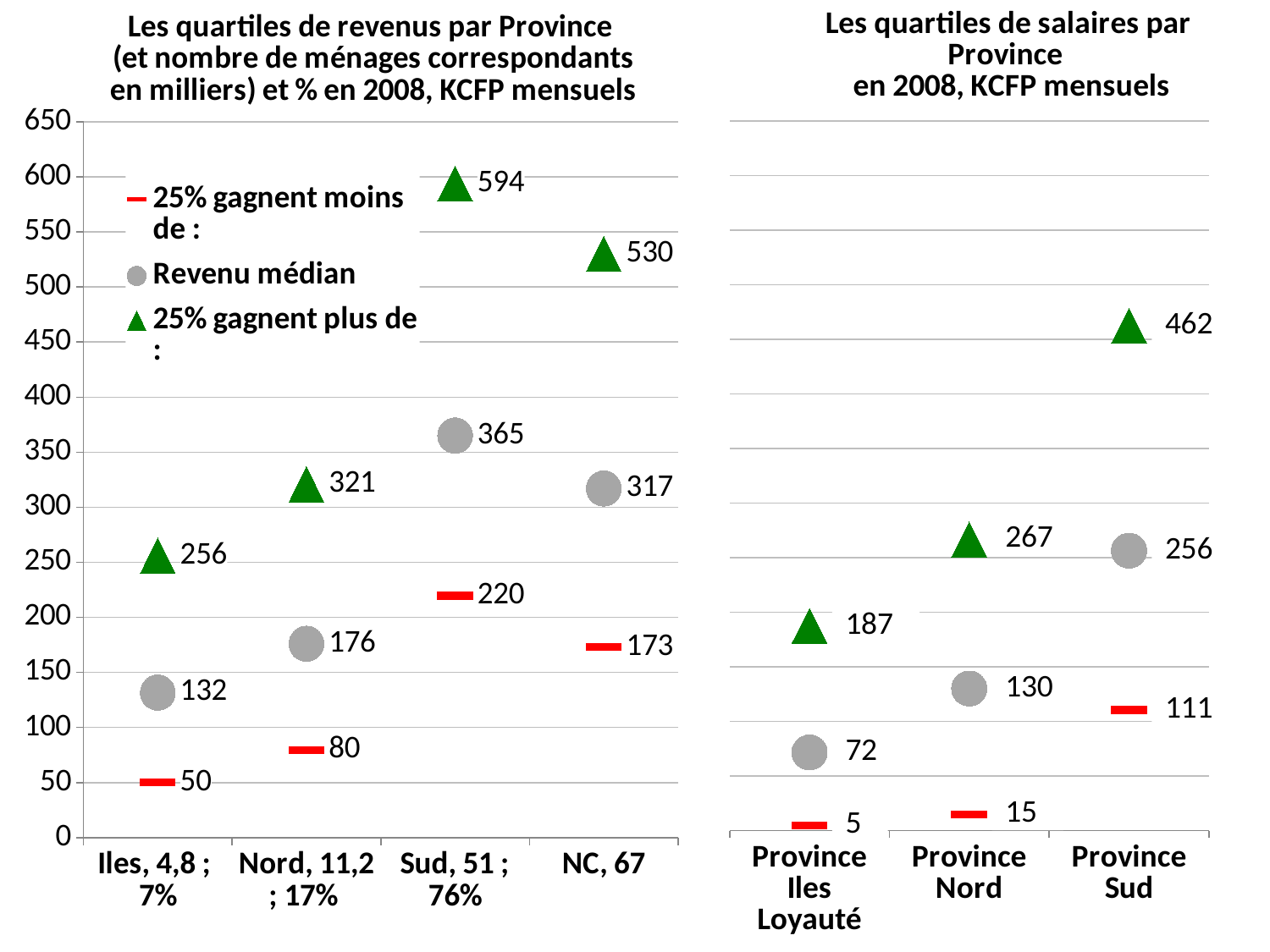

### Chart: Les quartiles de revenus par Province
(et nombre de ménages correspondants en milliers) et % en 2008, KCFP mensuels

| Category | 25% gagnent moins de : | Revenu médian | 25% gagnent plus de : |
|---|---|---|---|
| Iles, 4,8 ;  7% | 50.0 | 131.667 | 256.0 |
| Nord, 11,2 ; 17%  | 79.559 | 175.992 | 320.72 |
| Sud, 51 ; 76% | 219.507 | 365.065 | 593.793 |
| NC, 67 | 173.0 | 317.0 | 530.0 |

### Chart: Les quartiles de salaires par Province
 en 2008, KCFP mensuels

| Category | 25% gagnent plus de : | Salaire médian | 25% gagnent moins de : |
|---|---|---|---|
| Province Iles Loyauté | 187.368 | 71.66666666666667 | 4.5 |
| Province Nord | 266.542 | 130.1065 | 14.82716666666667 |
| Province Sud | 462.287 | 256.39575 | 110.5 |